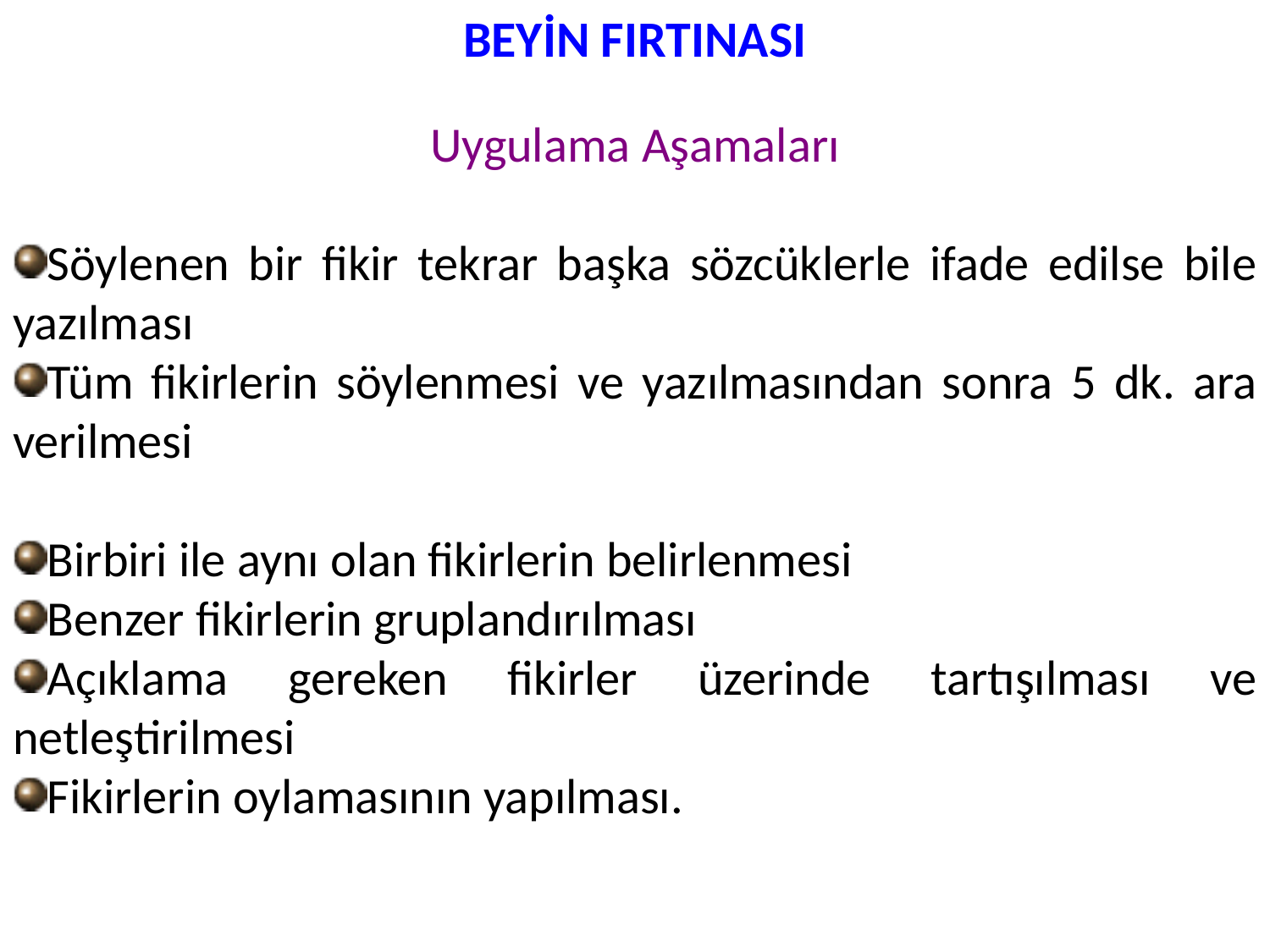

# BEYİN FIRTINASI
Uygulama Aşamaları

Söylenen bir fikir tekrar başka sözcüklerle ifade edilse bile yazılması
Tüm fikirlerin söylenmesi ve yazılmasından sonra 5 dk. ara verilmesi

Birbiri ile aynı olan fikirlerin belirlenmesi
Benzer fikirlerin gruplandırılması
Açıklama gereken fikirler üzerinde tartışılması ve netleştirilmesi
Fikirlerin oylamasının yapılması.